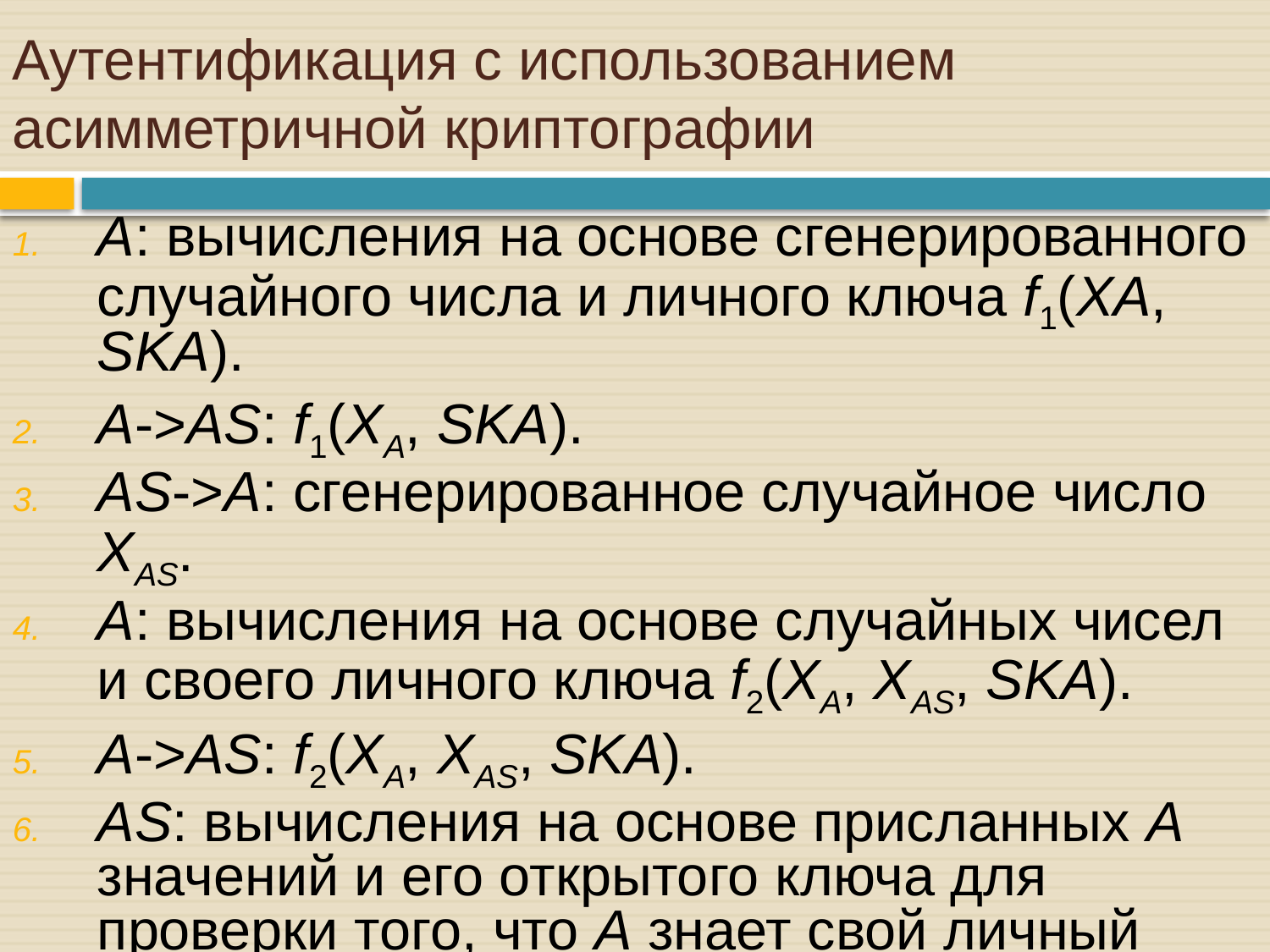

# Аутентификация с использованием асимметричной криптографии
A: вычисления на основе сгенерированного случайного числа и личного ключа f1(XA, SKA).
A->AS: f1(XA, SKA).
AS->A: сгенерированное случайное число XAS.
A: вычисления на основе случайных чисел и своего личного ключа f2(XA, XAS, SKA).
A->AS: f2(XA, XAS, SKA).
AS: вычисления на основе присланных A значений и его открытого ключа для проверки того, что A знает свой личный ключ.
AS: Если проверка успешна, A авторизуется, иначе ему отказывается в доступе.